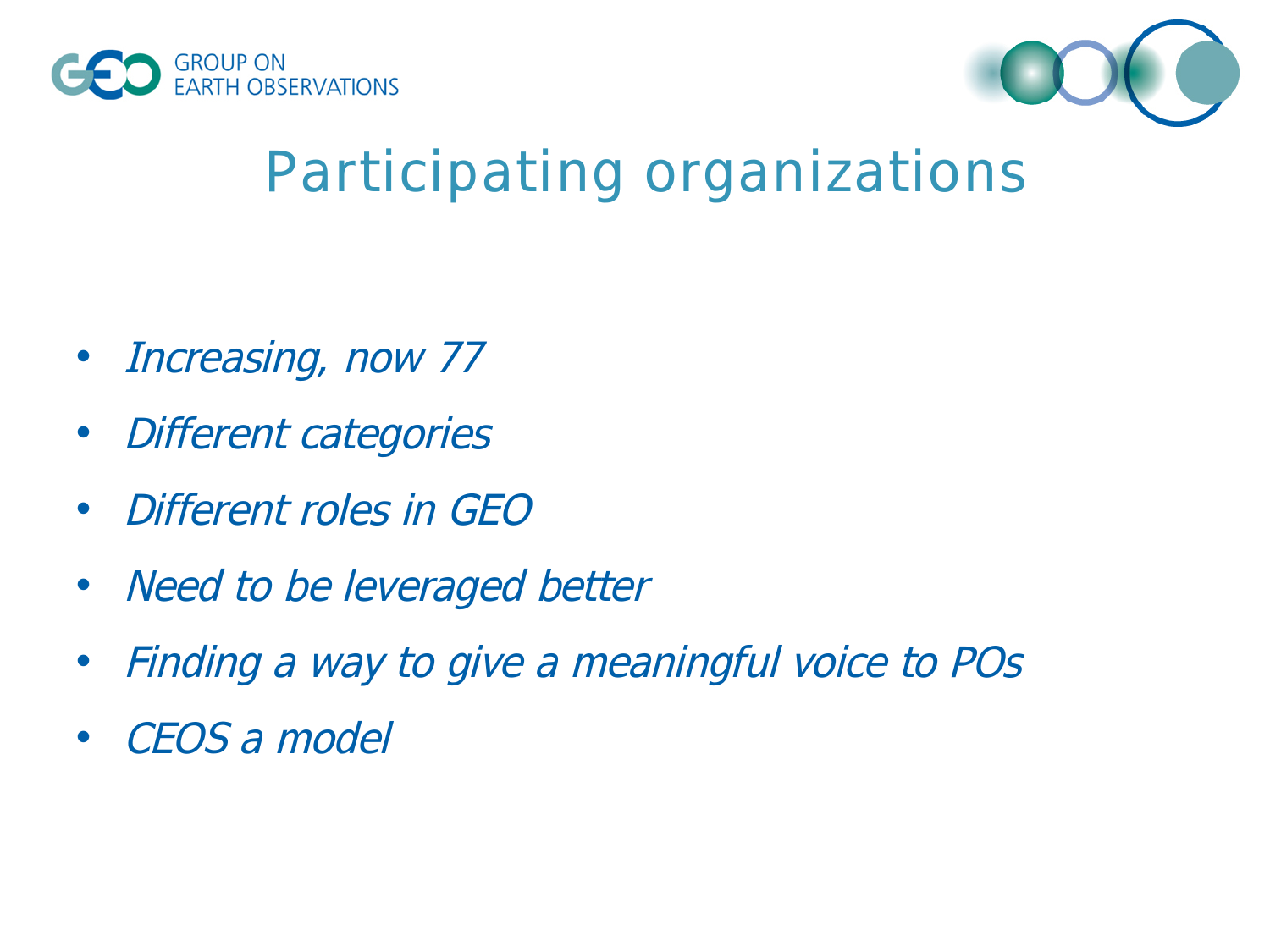

# Participating organizations
Increasing, now 77
Different categories
Different roles in GEO
Need to be leveraged better
Finding a way to give a meaningful voice to POs
CEOS a model